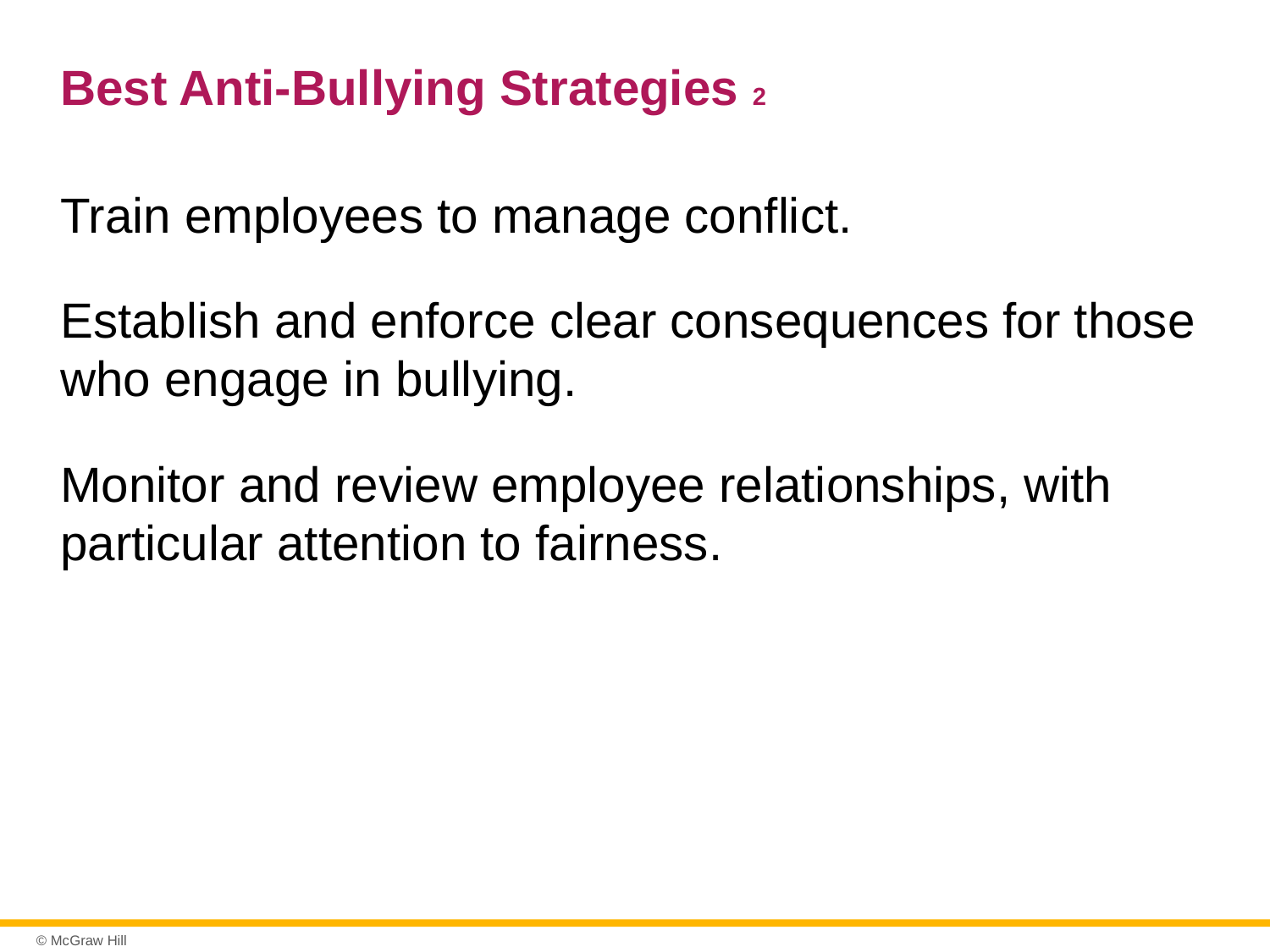

# Best Anti-Bullying Strategies 2
Train employees to manage conflict.
Establish and enforce clear consequences for those who engage in bullying.
Monitor and review employee relationships, with particular attention to fairness.